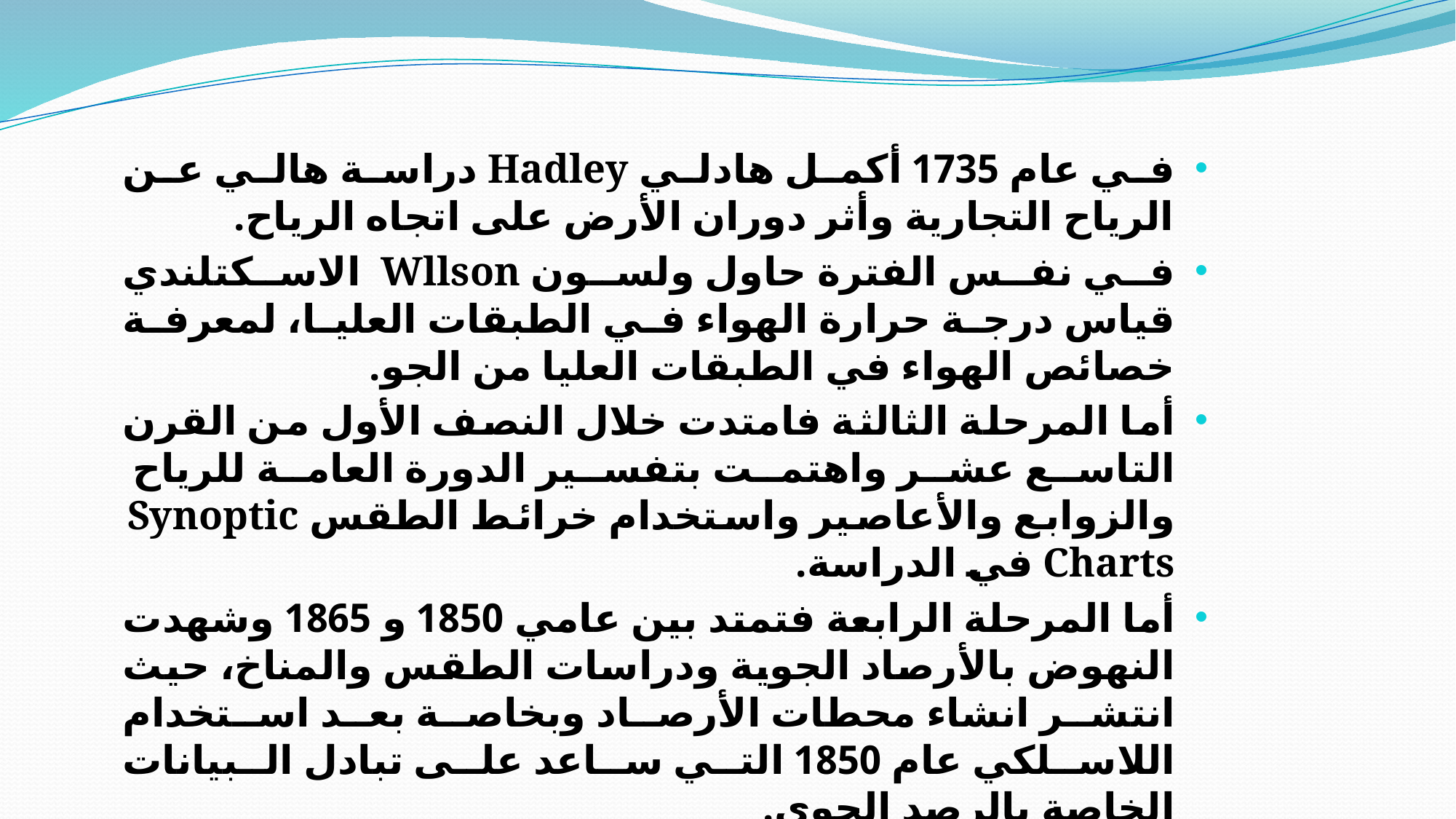

في عام 1735 أكمل هادلي Hadley دراسة هالي عن الرياح التجارية وأثر دوران الأرض على اتجاه الرياح.
في نفس الفترة حاول ولسون Wllson  الاسكتلندي قياس درجة حرارة الهواء في الطبقات العليا، لمعرفة خصائص الهواء في الطبقات العليا من الجو.
أما المرحلة الثالثة فامتدت خلال النصف الأول من القرن التاسع عشر واهتمت بتفسير الدورة العامة للرياح  والزوابع والأعاصير واستخدام خرائط الطقس Synoptic Charts في الدراسة.
أما المرحلة الرابعة فتمتد بين عامي 1850 و 1865 وشهدت النهوض بالأرصاد الجوية ودراسات الطقس والمناخ، حيث انتشر انشاء محطات الأرصاد وبخاصة بعد استخدام اللاسلكي عام 1850 التي ساعد على تبادل البيانات الخاصة بالرصد الجوي.